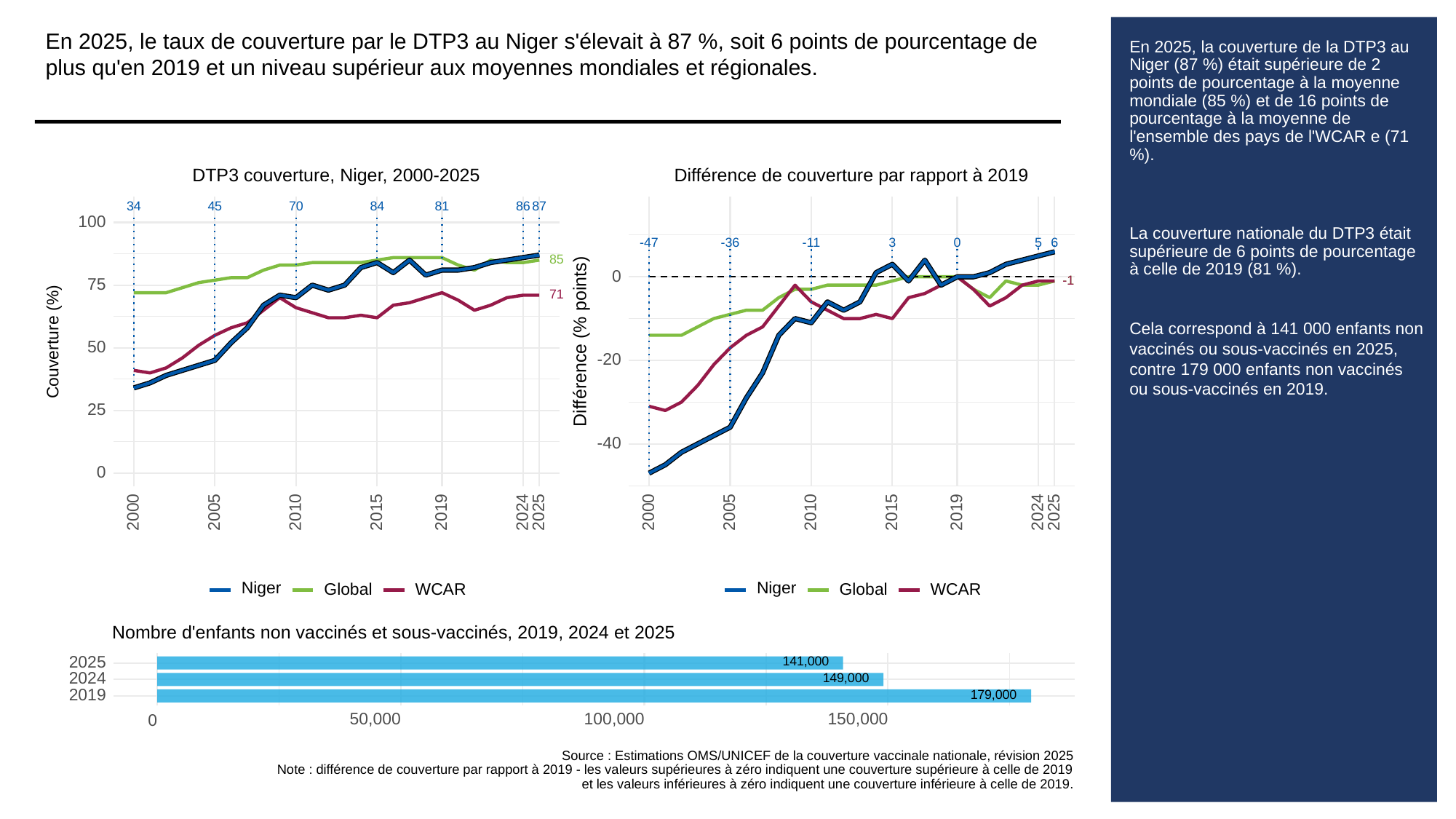

En 2025, le taux de couverture par le DTP3 au Niger s'élevait à 87 %, soit 6 points de pourcentage de plus qu'en 2019 et un niveau supérieur aux moyennes mondiales et régionales.
# En 2025, la couverture de la DTP3 au Niger (87 %) était supérieure de 2 points de pourcentage à la moyenne mondiale (85 %) et de 16 points de pourcentage à la moyenne de l'ensemble des pays de l'WCAR e (71 %).

La couverture nationale du DTP3 était supérieure de 6 points de pourcentage à celle de 2019 (81 %).

Cela correspond à 141 000 enfants non vaccinés ou sous-vaccinés en 2025, contre 179 000 enfants non vaccinés ou sous-vaccinés en 2019.

DTP3 couverture, Niger, 2000-2025
Différence de couverture par rapport à 2019

34
70
84
81
86
87
45
100

-36
3
0
6
-11
5
-47

85

0
-1
-1

75

71

Différence (% points)
Couverture (%)
50

-20

25

-40

0

2000
2005
2010
2015
2019
2024
2025
2000
2005
2010
2015
2019
2024
2025
Niger
Niger
Global
WCAR
Global
WCAR

Nombre d'enfants non vaccinés et sous-vaccinés, 2019, 2024 et 2025

141,000
2025

149,000
2024

179,000
2019

50,000
100,000
150,000
0
Source : Estimations OMS/UNICEF de la couverture vaccinale nationale, révision 2025
Note : différence de couverture par rapport à 2019 - les valeurs supérieures à zéro indiquent une couverture supérieure à celle de 2019
et les valeurs inférieures à zéro indiquent une couverture inférieure à celle de 2019.